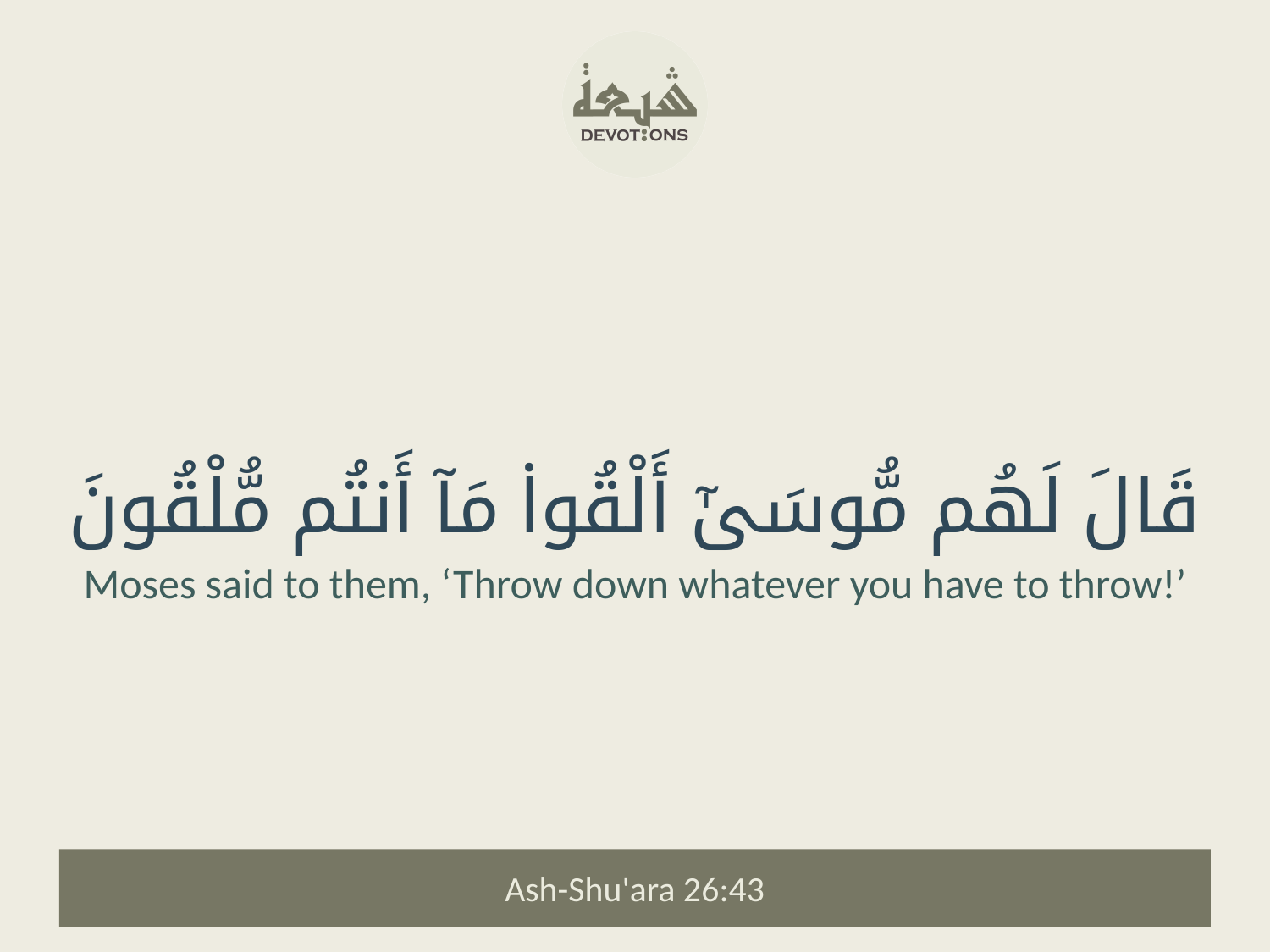

قَالَ لَهُم مُّوسَىٰٓ أَلْقُوا۟ مَآ أَنتُم مُّلْقُونَ
Moses said to them, ‘Throw down whatever you have to throw!’
Ash-Shu'ara 26:43